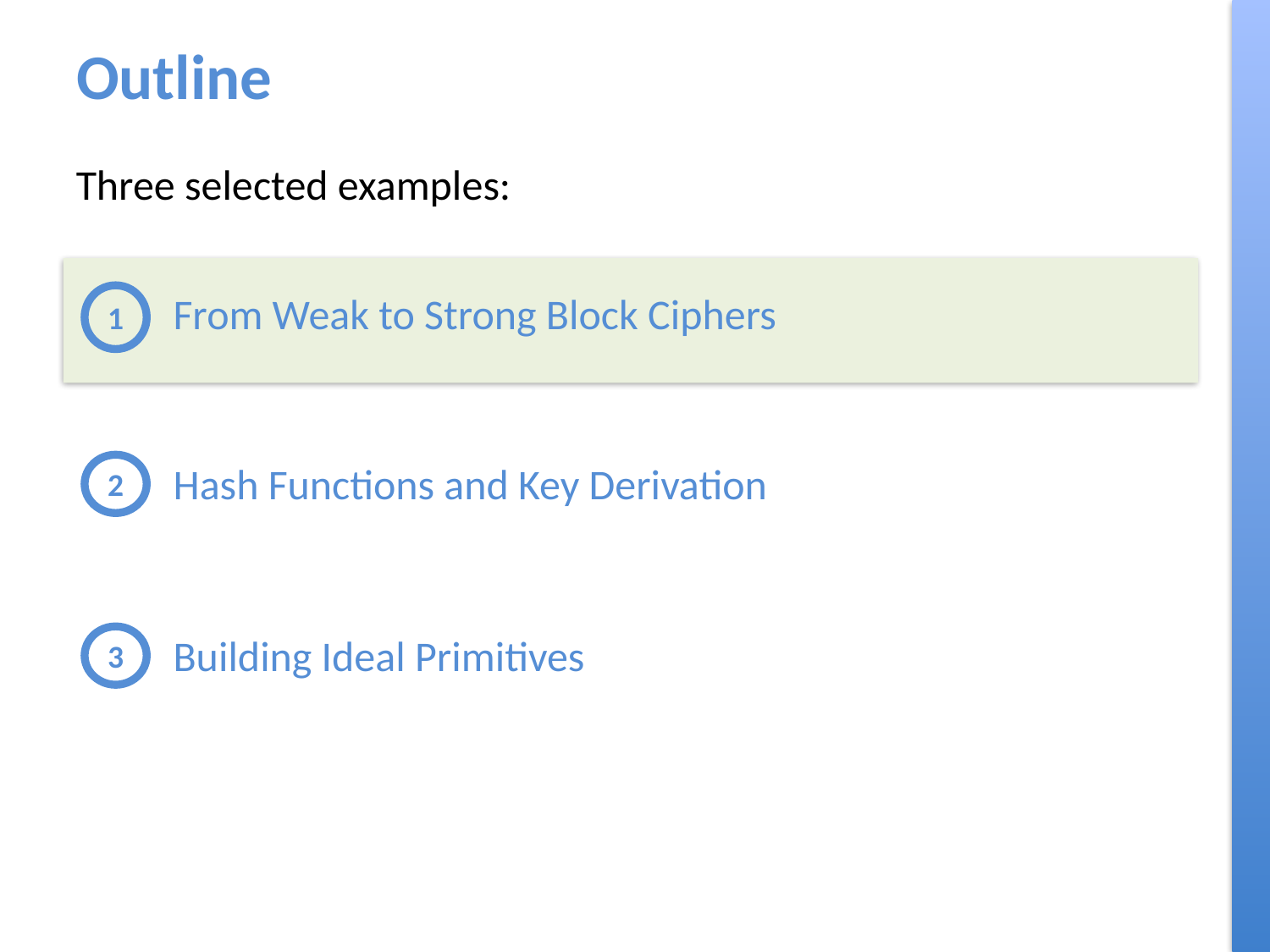

# Outline
Three selected examples:

From Weak to Strong Block Ciphers
1
Hash Functions and Key Derivation
2
Building Ideal Primitives
3